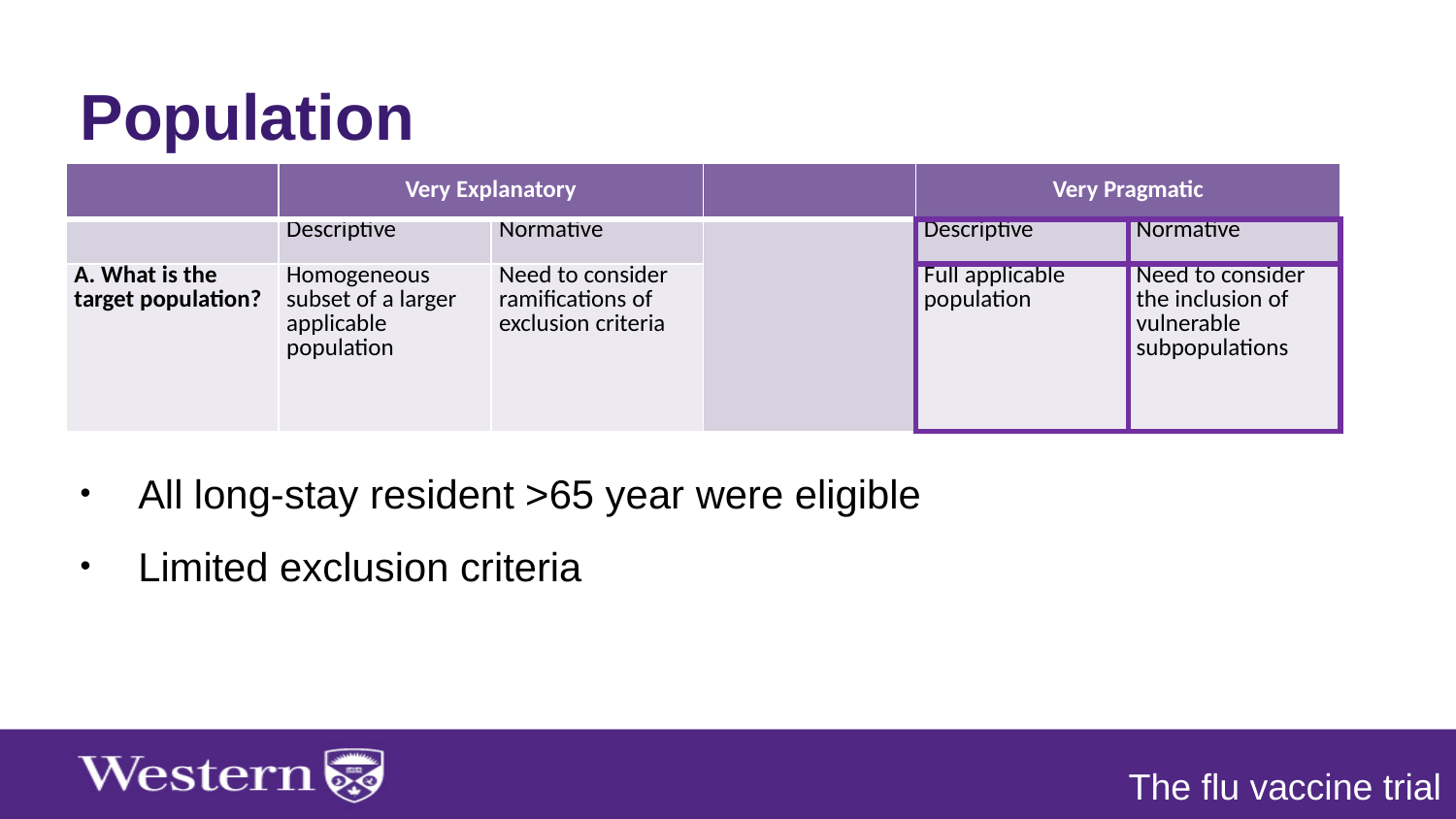

Population

All long-stay resident >65 year were eligible
Limited exclusion criteria
|  | Very Explanatory |  |  | Very Pragmatic |  |
| --- | --- | --- | --- | --- | --- |
|  | Descriptive | Normative |  | Descriptive | Normative |
| A. What is the target population? | Homogeneous subset of a larger applicable population | Need to consider ramifications of exclusion criteria |  | Full applicable population | Need to consider the inclusion of vulnerable subpopulations |

The flu vaccine trial